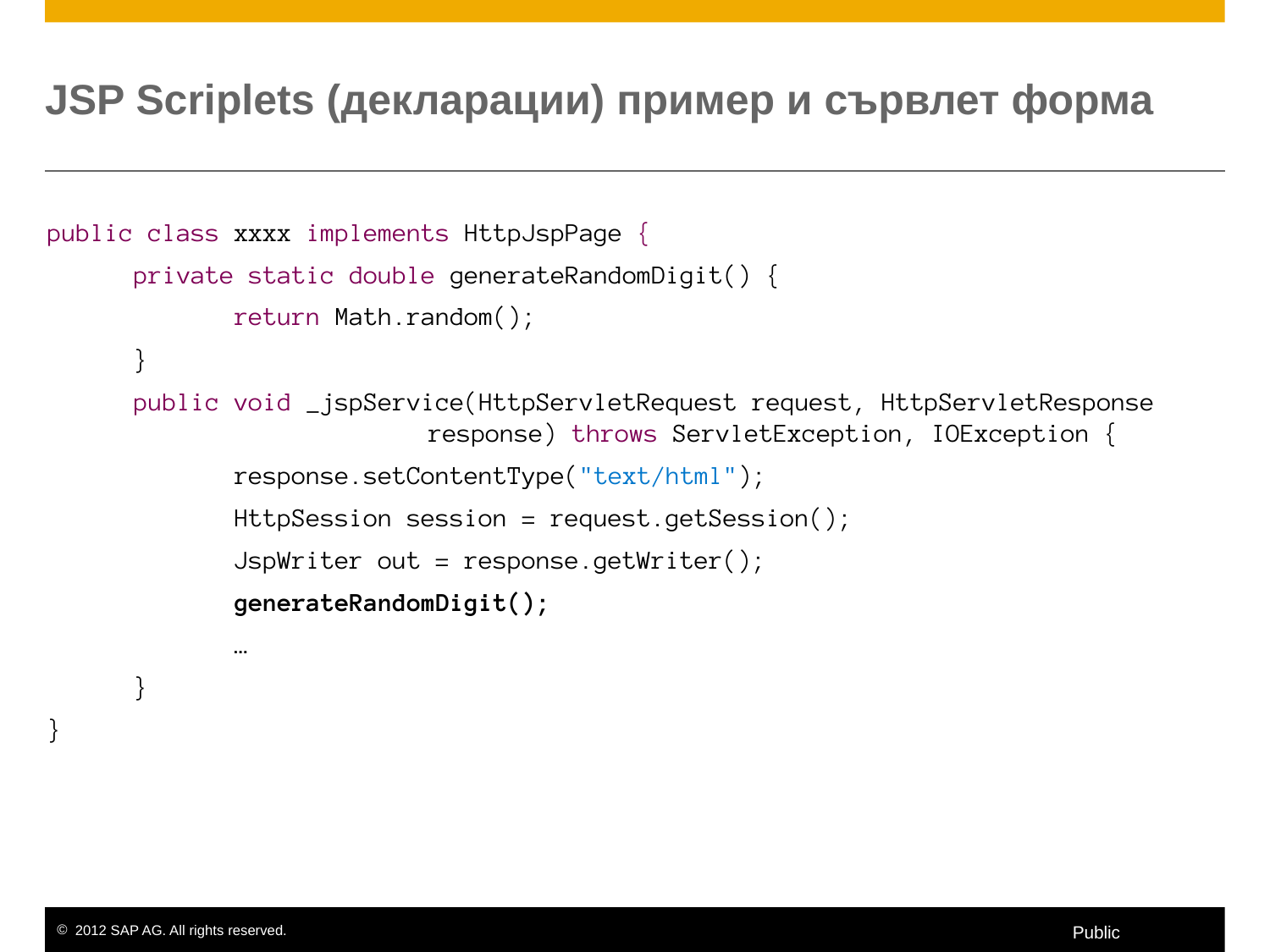

# JSP Scriplets (декларации) пример и сървлет форма
public class xxxx implements HttpJspPage {
      private static double generateRandomDigit() {
             return Math.random();
      }
      public void _jspService(HttpServletRequest request, HttpServletResponse 				response) throws ServletException, IOException {
             response.setContentType("text/html");
             HttpSession session = request.getSession();
             JspWriter out = response.getWriter();
             generateRandomDigit();
             …
      }
}